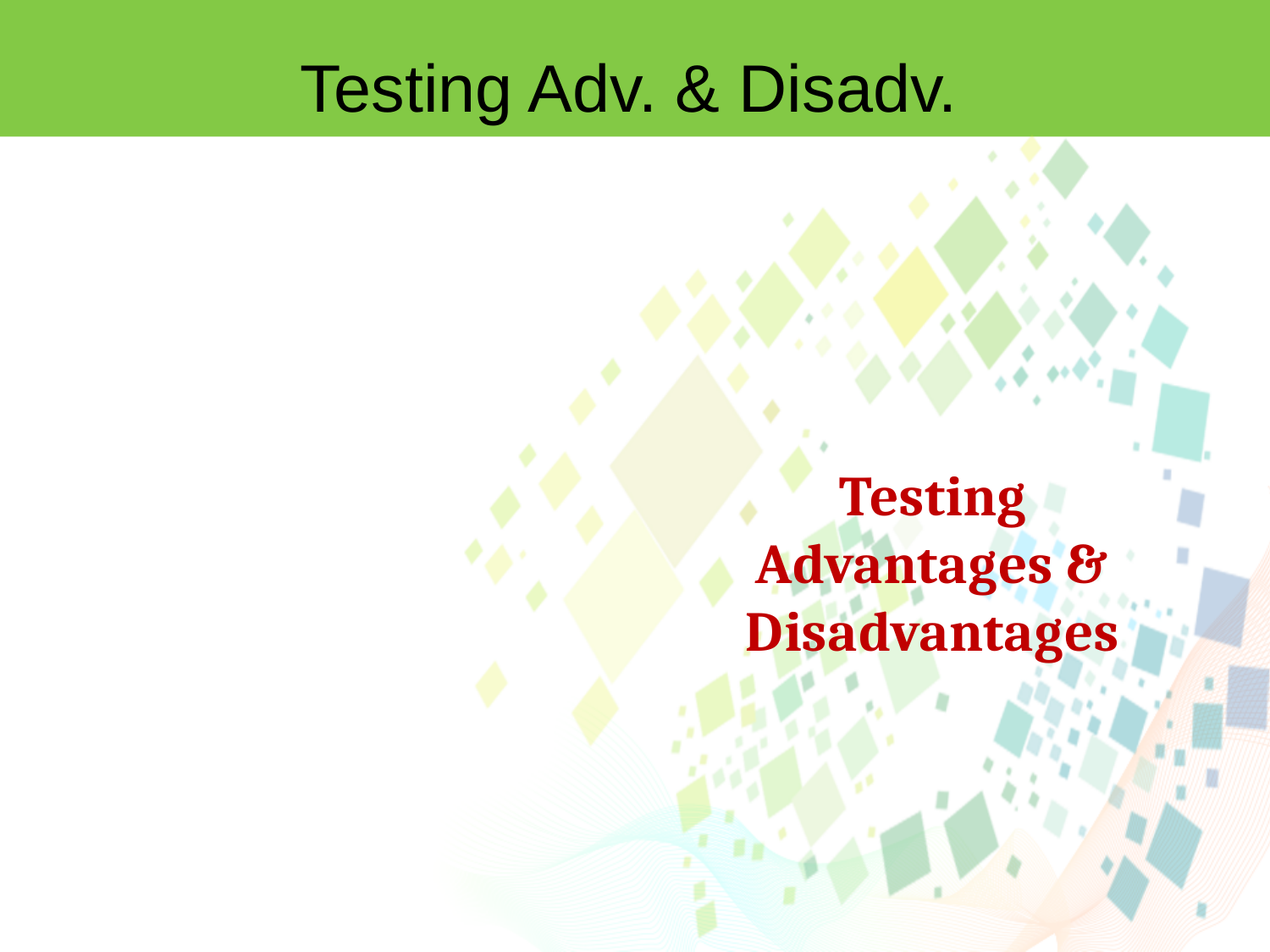

Testing Adv. & Disadv.
Testing Advantages & Disadvantages